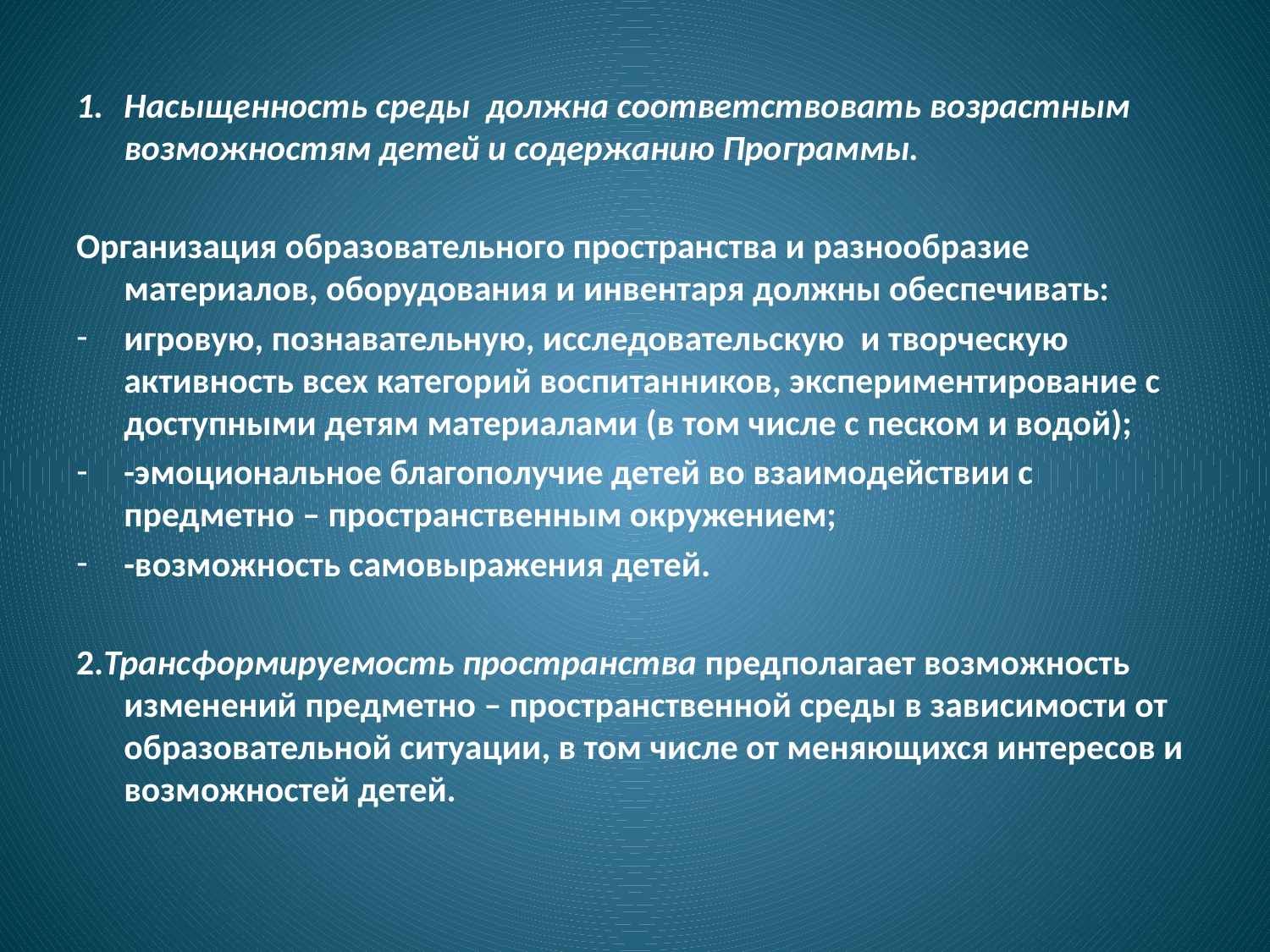

#
Насыщенность среды  должна соответствовать возрастным возможностям детей и содержанию Программы.

Организация образовательного пространства и разнообразие материалов, оборудования и инвентаря должны обеспечивать:
игровую, познавательную, исследовательскую  и творческую активность всех категорий воспитанников, экспериментирование с доступными детям материалами (в том числе с песком и водой);
-эмоциональное благополучие детей во взаимодействии с предметно – пространственным окружением;
-возможность самовыражения детей.

2.Трансформируемость пространства предполагает возможность изменений предметно – пространственной среды в зависимости от образовательной ситуации, в том числе от меняющихся интересов и возможностей детей.